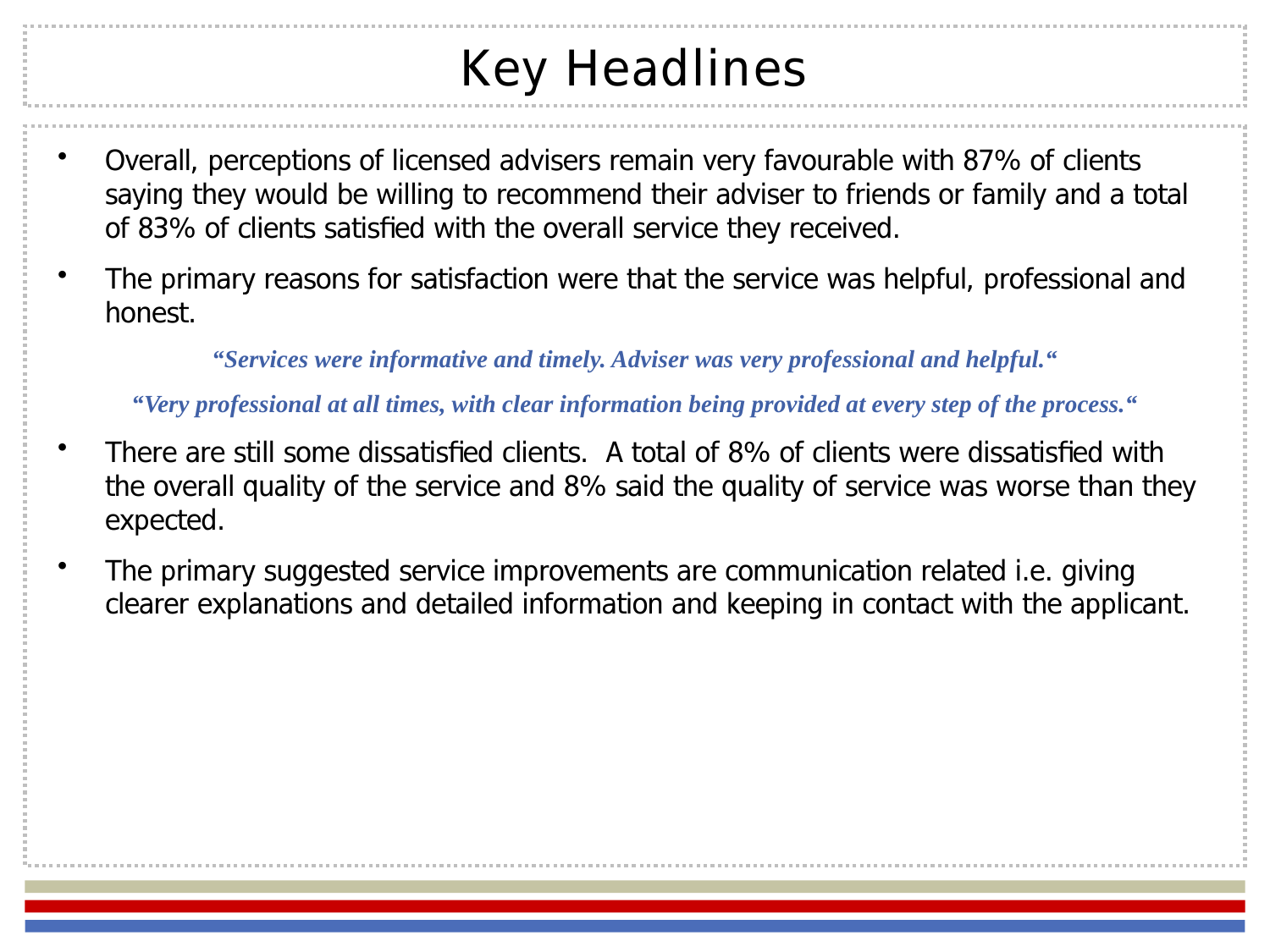

# Key Headlines
Overall, perceptions of licensed advisers remain very favourable with 87% of clients saying they would be willing to recommend their adviser to friends or family and a total of 83% of clients satisfied with the overall service they received.
The primary reasons for satisfaction were that the service was helpful, professional and honest.
“Services were informative and timely. Adviser was very professional and helpful.“
“Very professional at all times, with clear information being provided at every step of the process.“
There are still some dissatisfied clients.  A total of 8% of clients were dissatisfied with the overall quality of the service and 8% said the quality of service was worse than they expected.
The primary suggested service improvements are communication related i.e. giving clearer explanations and detailed information and keeping in contact with the applicant.

3